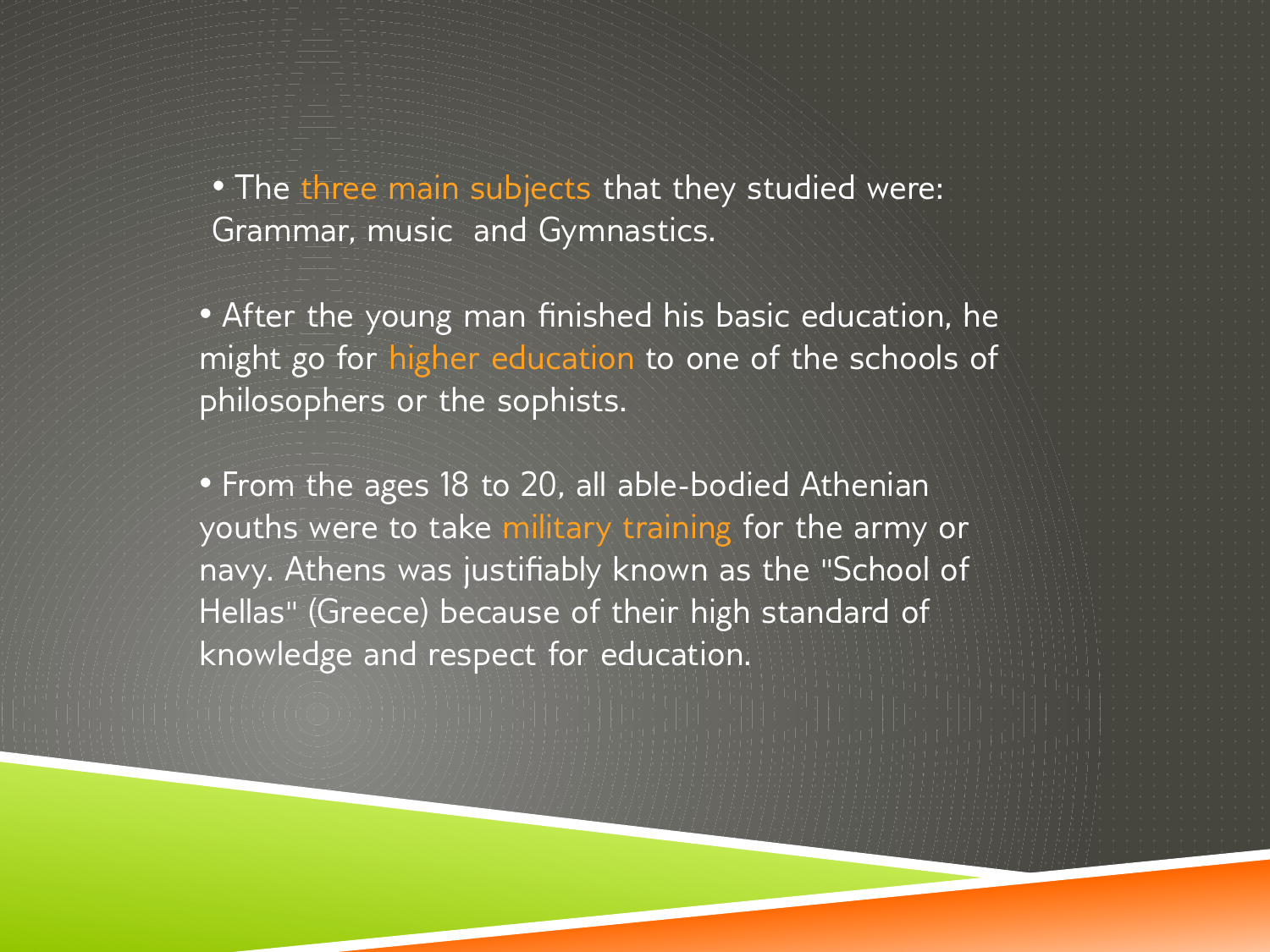

The three main subjects that they studied were: Grammar, music  and Gymnastics.
 After the young man finished his basic education, he might go for higher education to one of the schools of philosophers or the sophists.

 From the ages 18 to 20, all able-bodied Athenian youths were to take military training for the army or navy. Athens was justifiably known as the "School of Hellas" (Greece) because of their high standard of knowledge and respect for education.